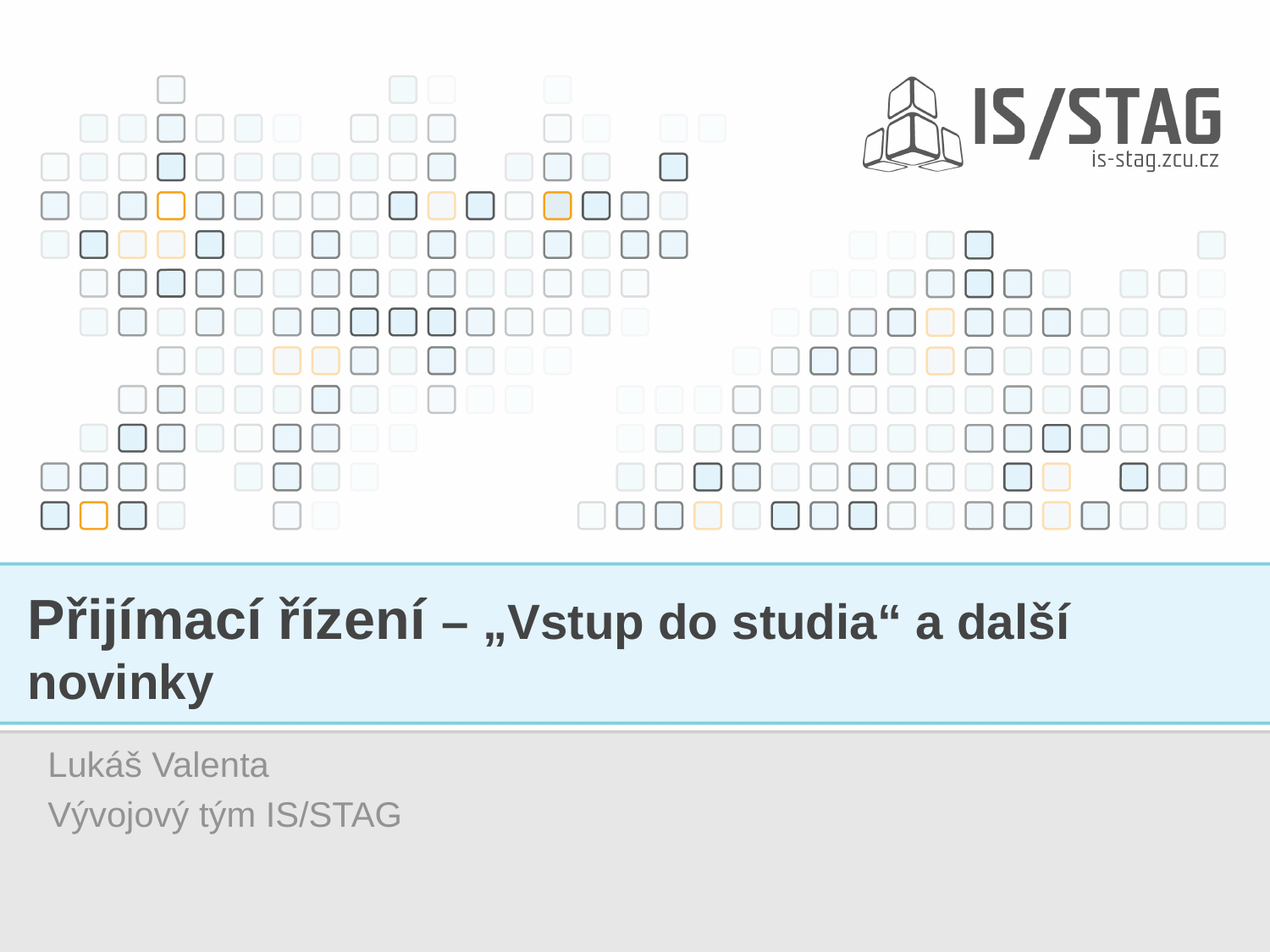

# Přijímací řízení – „Vstup do studia“ a další novinky
Lukáš Valenta
Vývojový tým IS/STAG